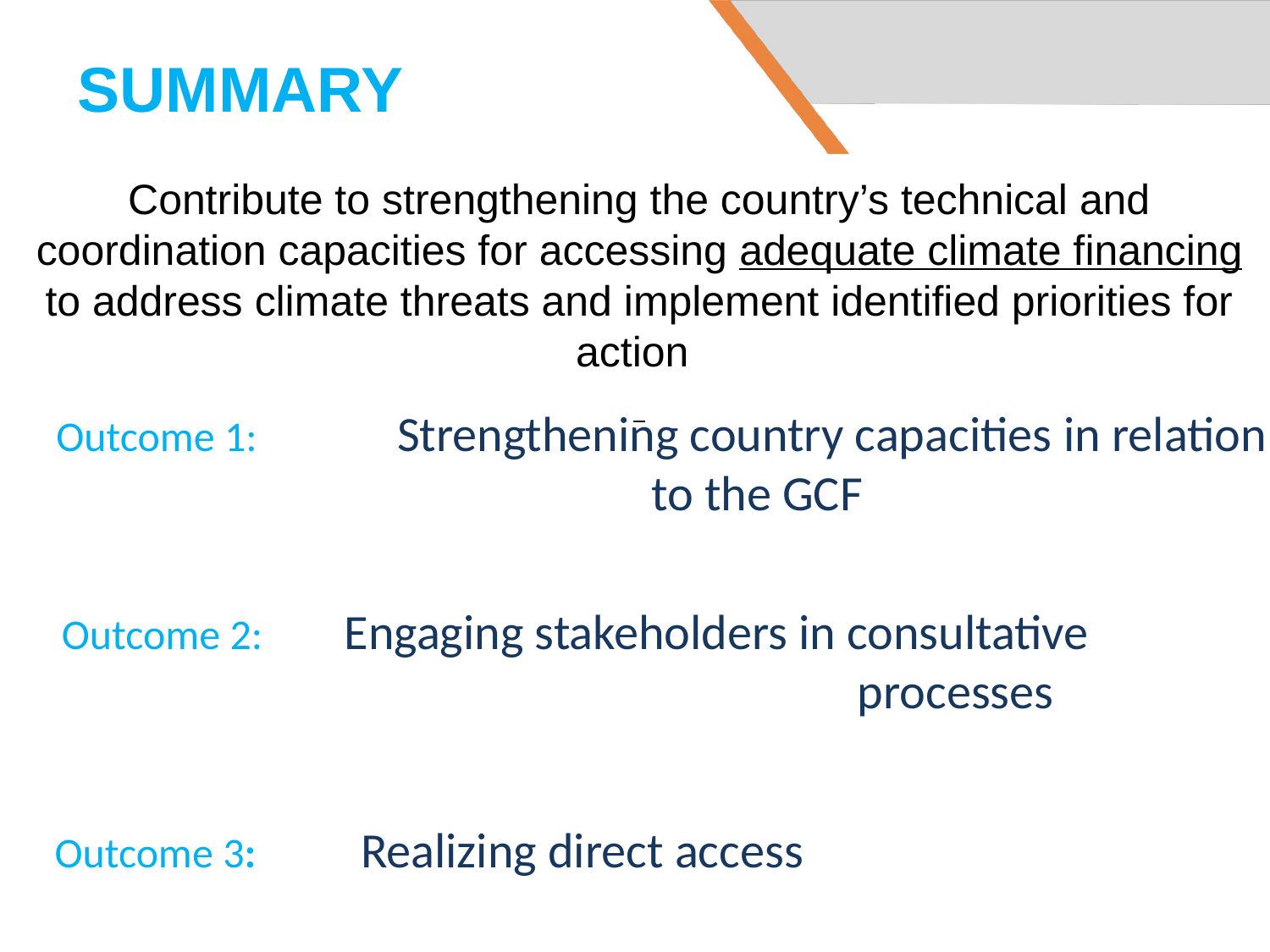

# SUMMARY
Contribute to strengthening the country’s technical and coordination capacities for accessing adequate climate financing to address climate threats and implement identified priorities for action

Outcome 1:	   Strengthening country capacities in relation     				   to the GCF
Outcome 2: 	   Engaging stakeholders in consultative 							   processes

 Outcome 3:           Realizing direct access